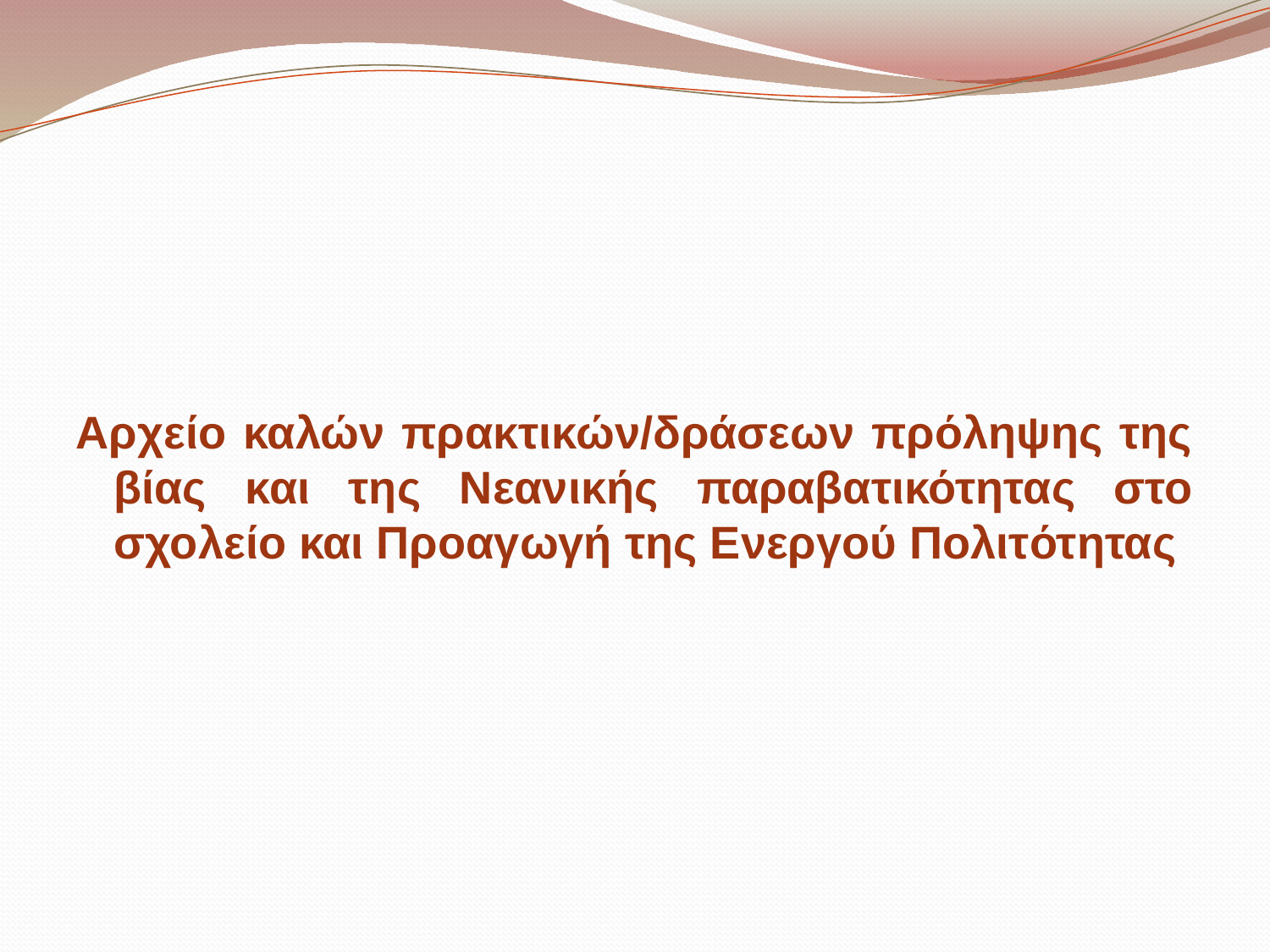

Αρχείο καλών πρακτικών/δράσεων πρόληψης της βίας και της Νεανικής παραβατικότητας στο σχολείο και Προαγωγή της Ενεργού Πολιτότητας